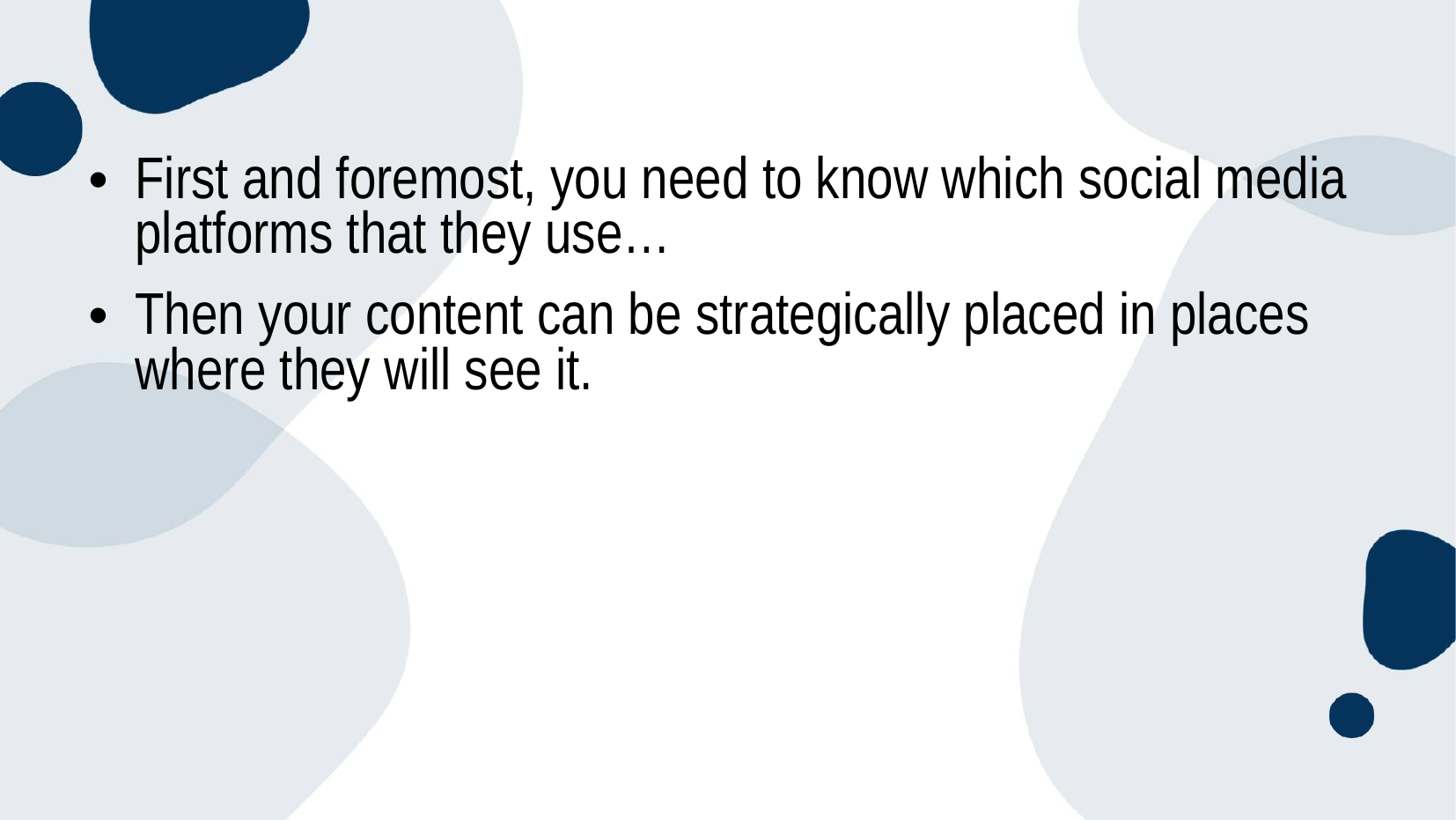

First and foremost, you need to know which social media platforms that they use…
Then your content can be strategically placed in places where they will see it.